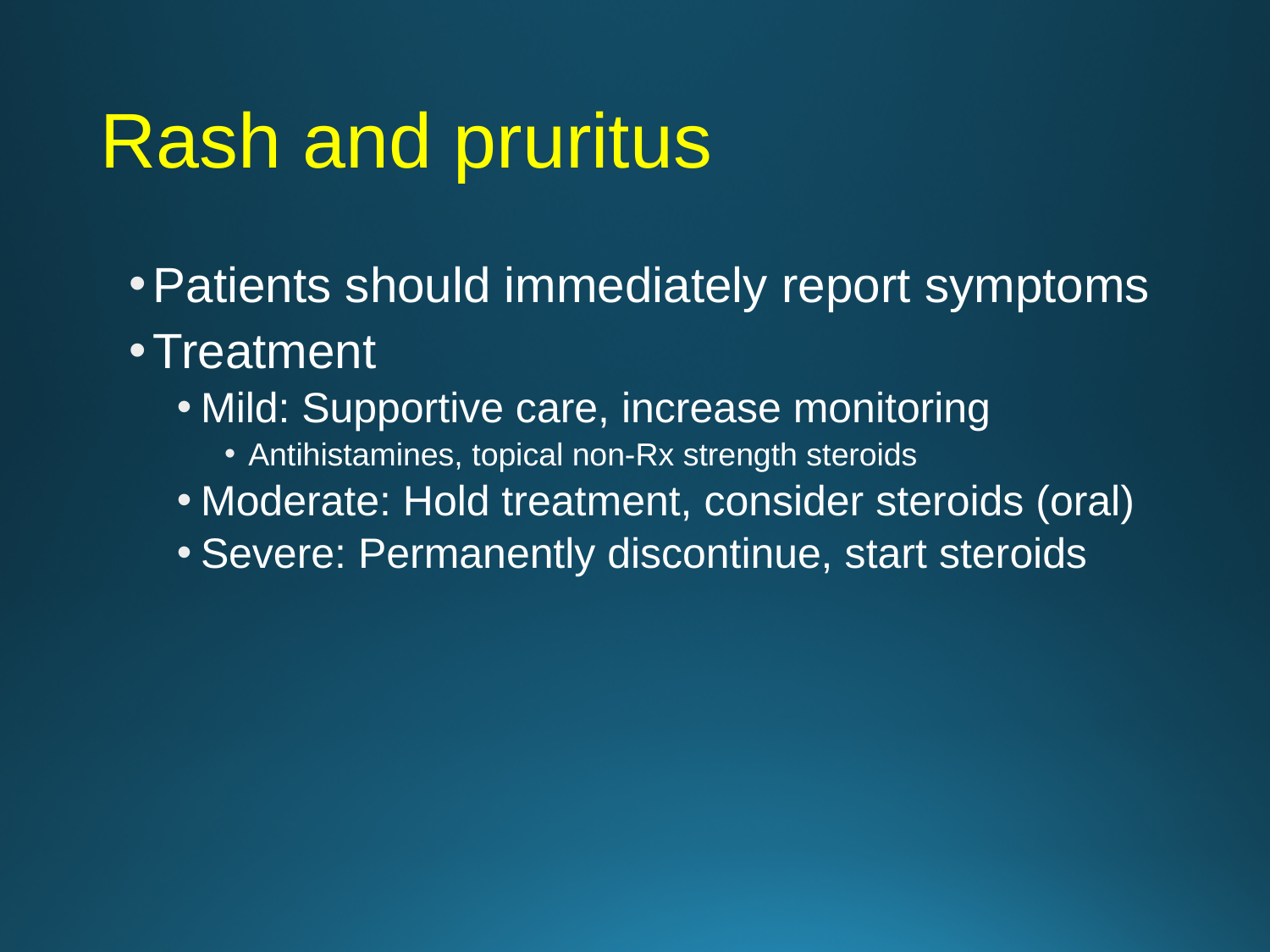

# Rash and pruritus
Patients should immediately report symptoms
Treatment
Mild: Supportive care, increase monitoring
Antihistamines, topical non-Rx strength steroids
Moderate: Hold treatment, consider steroids (oral)
Severe: Permanently discontinue, start steroids